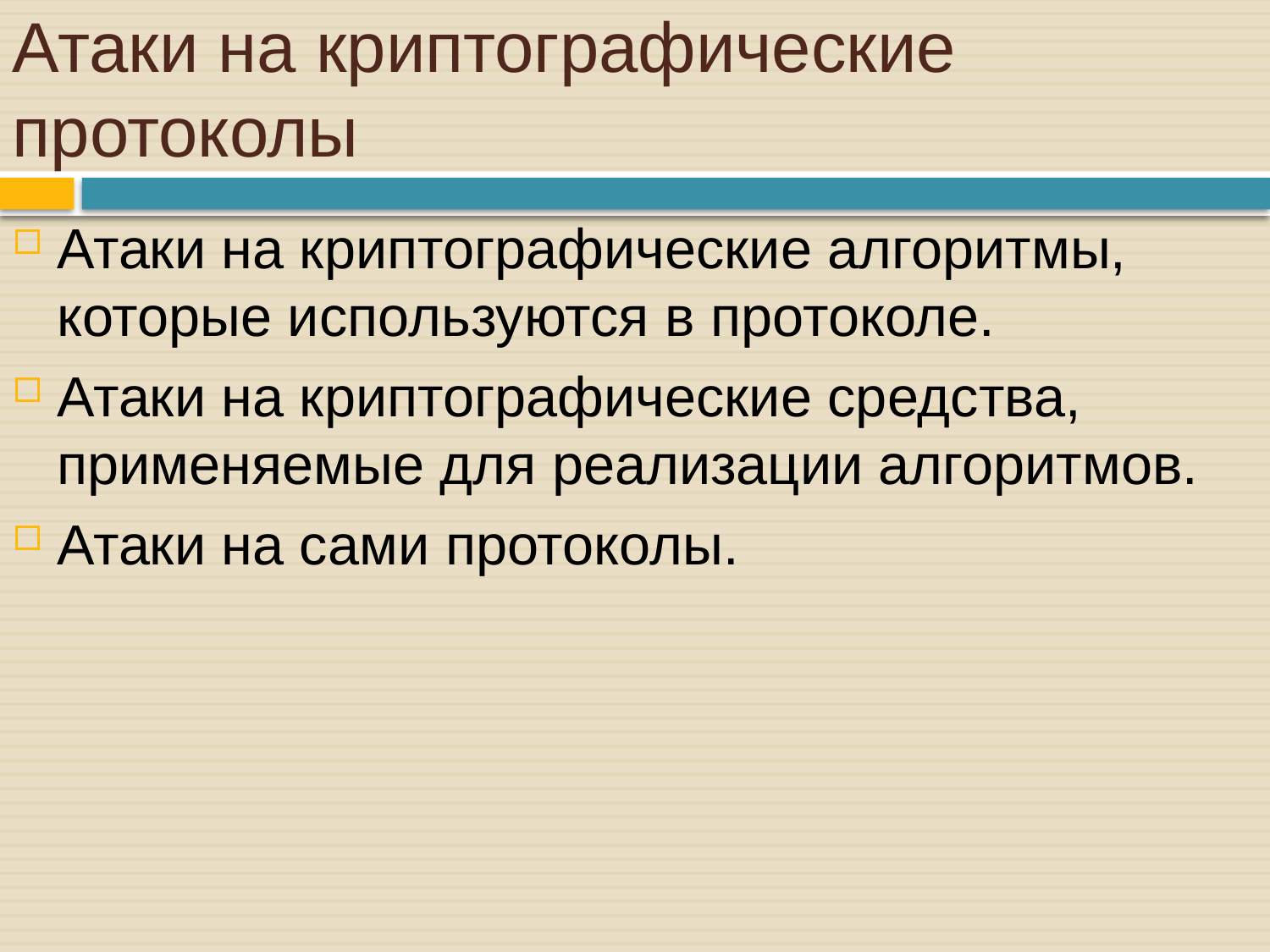

# Атаки на криптографические протоколы
Атаки на криптографические алгоритмы, которые используются в протоколе.
Атаки на криптографические средства, применяемые для реализации алгоритмов.
Атаки на сами протоколы.